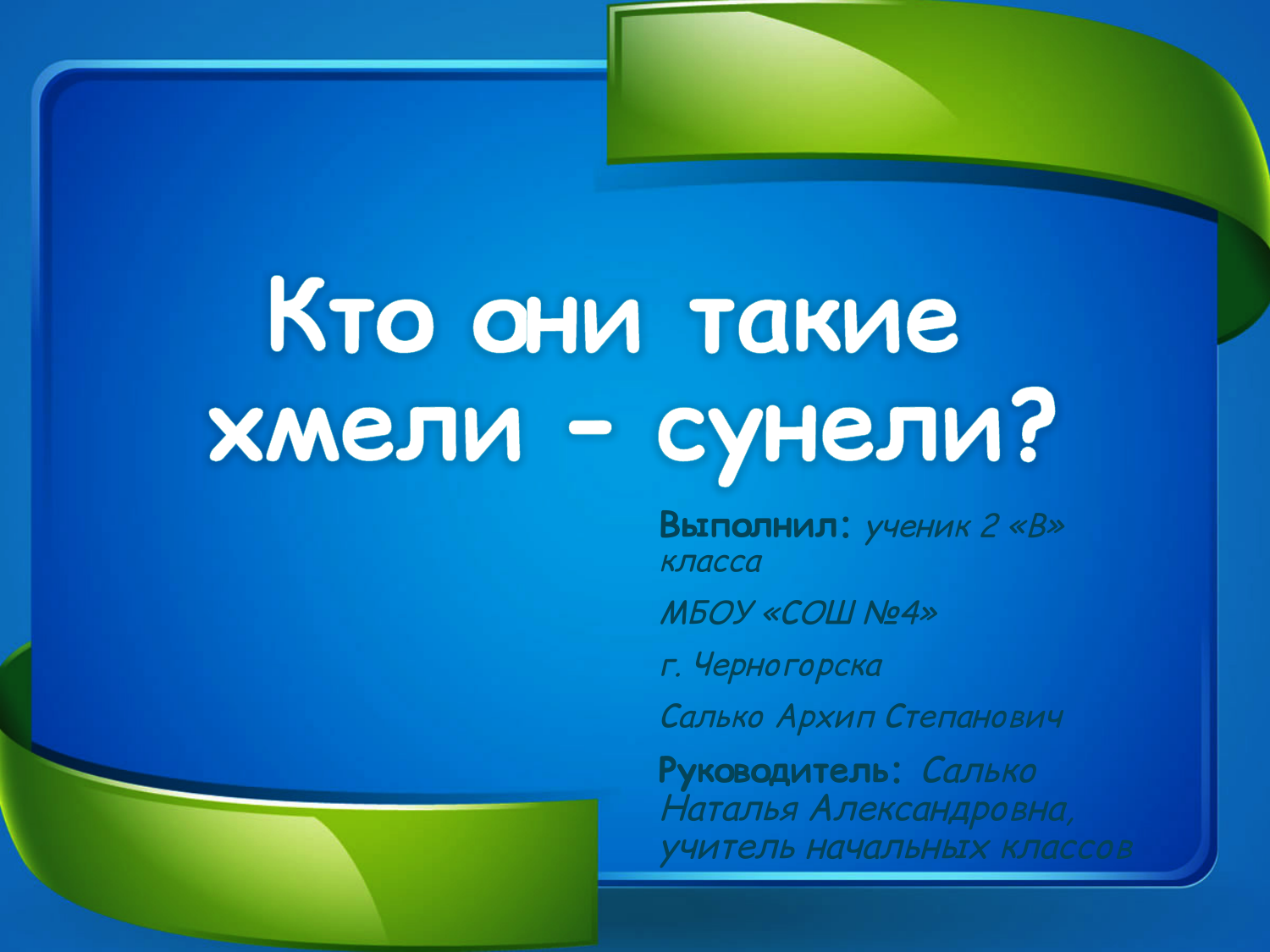

# Кто они такие хмели – сунели?
Выполнил: ученик 2 «В» класса
МБОУ «СОШ №4»
г. Черногорска
Салько Архип Степанович
Руководитель: Салько Наталья Александровна, учитель начальных классов